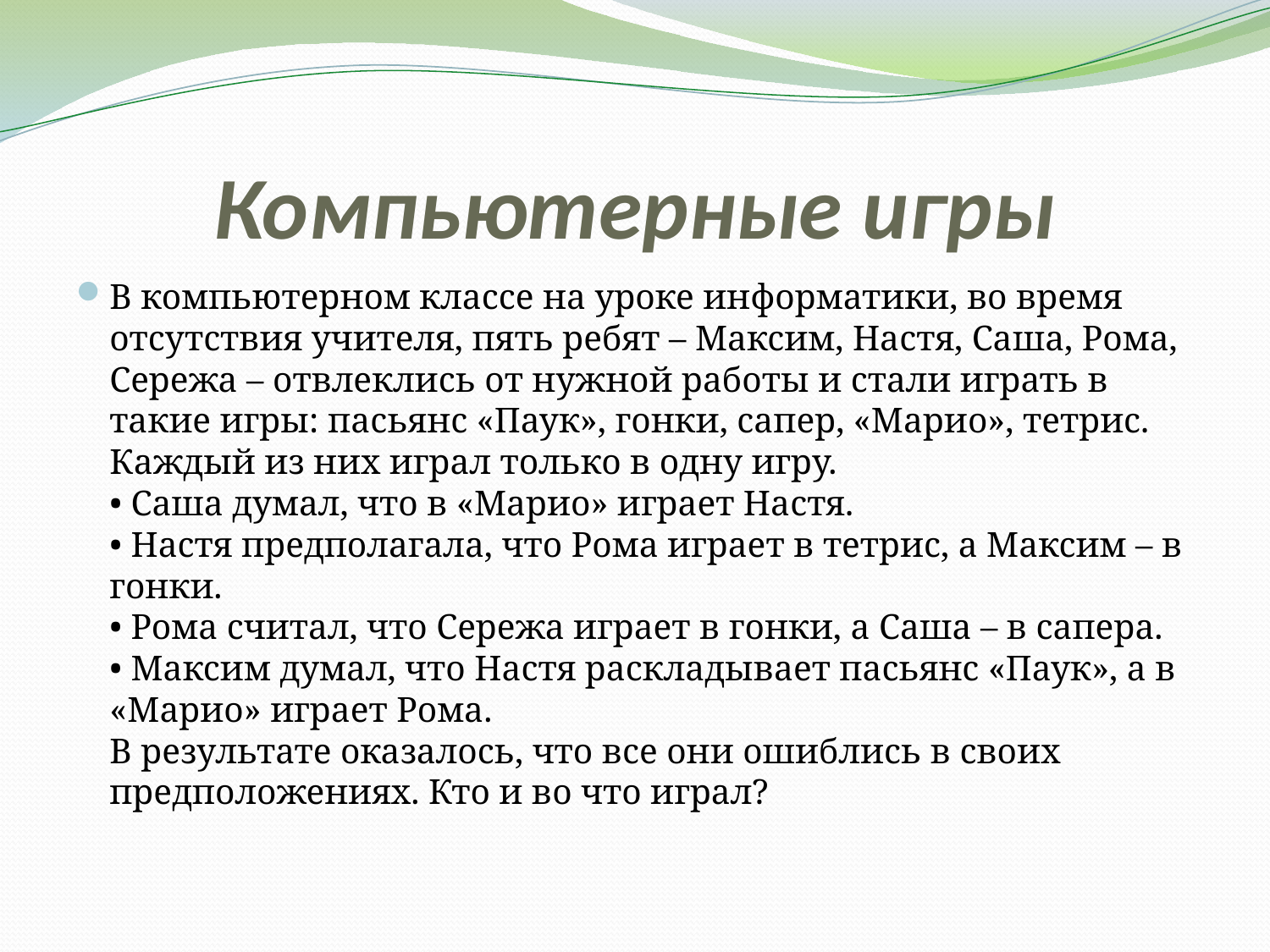

# Компьютерные игры
В компьютерном классе на уроке информатики, во время отсутствия учителя, пять ребят – Максим, Настя, Саша, Рома, Сережа – отвлеклись от нужной работы и стали играть в такие игры: пасьянс «Паук», гонки, сапер, «Марио», тетрис. Каждый из них играл только в одну игру.
• Саша думал, что в «Марио» играет Настя.
• Настя предполагала, что Рома играет в тетрис, а Максим – в гонки.
• Рома считал, что Сережа играет в гонки, а Саша – в сапера.
• Максим думал, что Настя раскладывает пасьянс «Паук», а в «Марио» играет Рома.
В результате оказалось, что все они ошиблись в своих предположениях. Кто и во что играл?